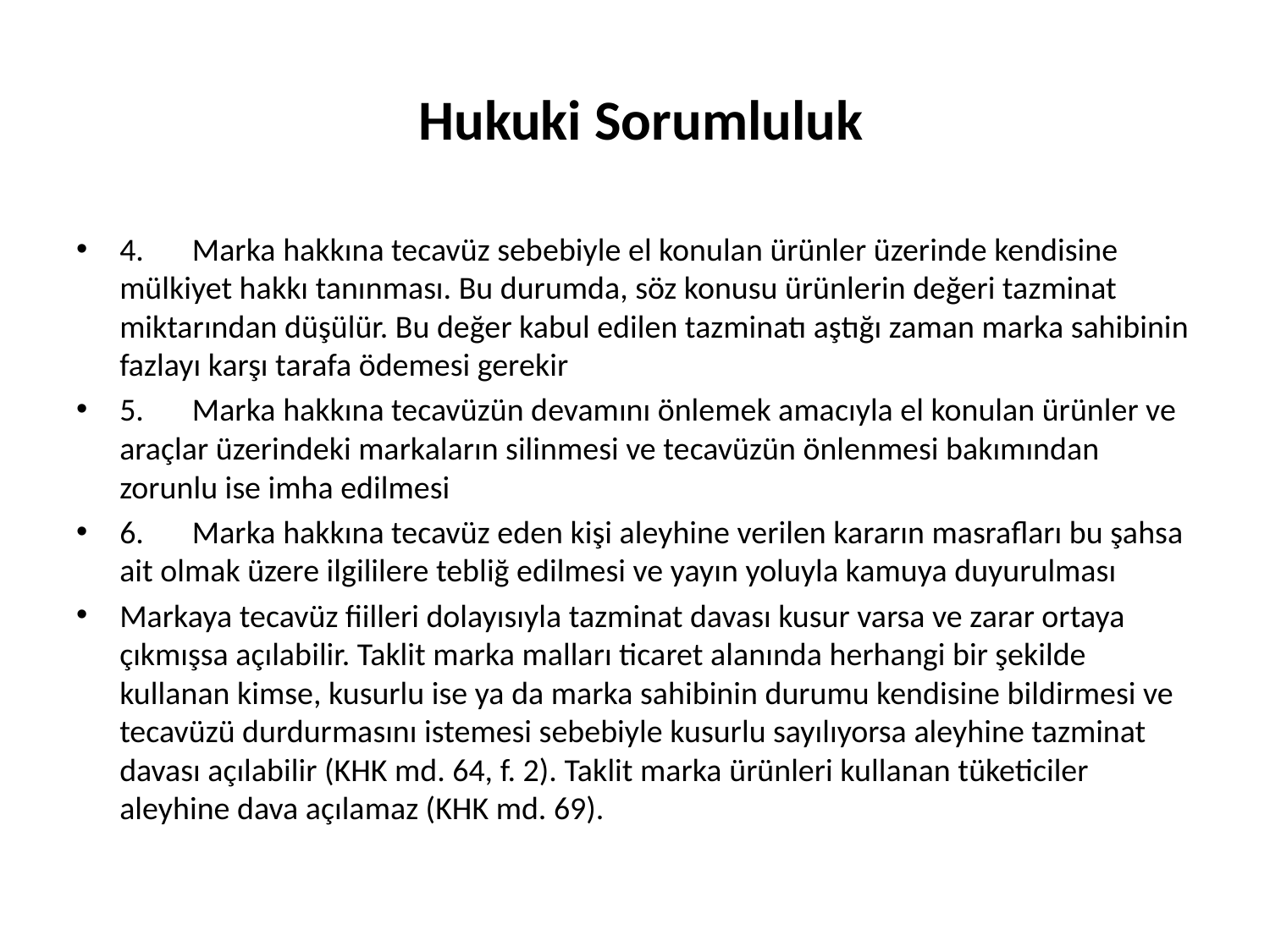

# Hukuki Sorumluluk
4.	Marka hakkına tecavüz sebebiyle el konulan ürünler üzerinde kendisine mülkiyet hakkı tanınması. Bu durumda, söz konusu ürünlerin değeri tazminat miktarından düşülür. Bu değer kabul edilen tazminatı aştığı zaman marka sahibinin fazlayı karşı tarafa ödemesi gerekir
5.	Marka hakkına tecavüzün devamını önlemek amacıyla el konulan ürünler ve araçlar üzerindeki markaların silinmesi ve tecavüzün önlenmesi bakımından zorunlu ise imha edilmesi
6.	Marka hakkına tecavüz eden kişi aleyhine verilen kararın masrafları bu şahsa ait olmak üzere ilgililere tebliğ edilmesi ve yayın yoluyla kamuya duyurulması
Markaya tecavüz fiilleri dolayısıyla tazminat davası kusur varsa ve zarar ortaya çıkmışsa açılabilir. Taklit marka malları ticaret alanında herhangi bir şekilde kullanan kimse, kusurlu ise ya da marka sahibinin durumu kendisine bildirmesi ve tecavüzü durdurmasını istemesi sebebiyle kusurlu sayılıyorsa aleyhine tazminat davası açılabilir (KHK md. 64, f. 2). Taklit marka ürünleri kullanan tüketiciler aleyhine dava açılamaz (KHK md. 69).